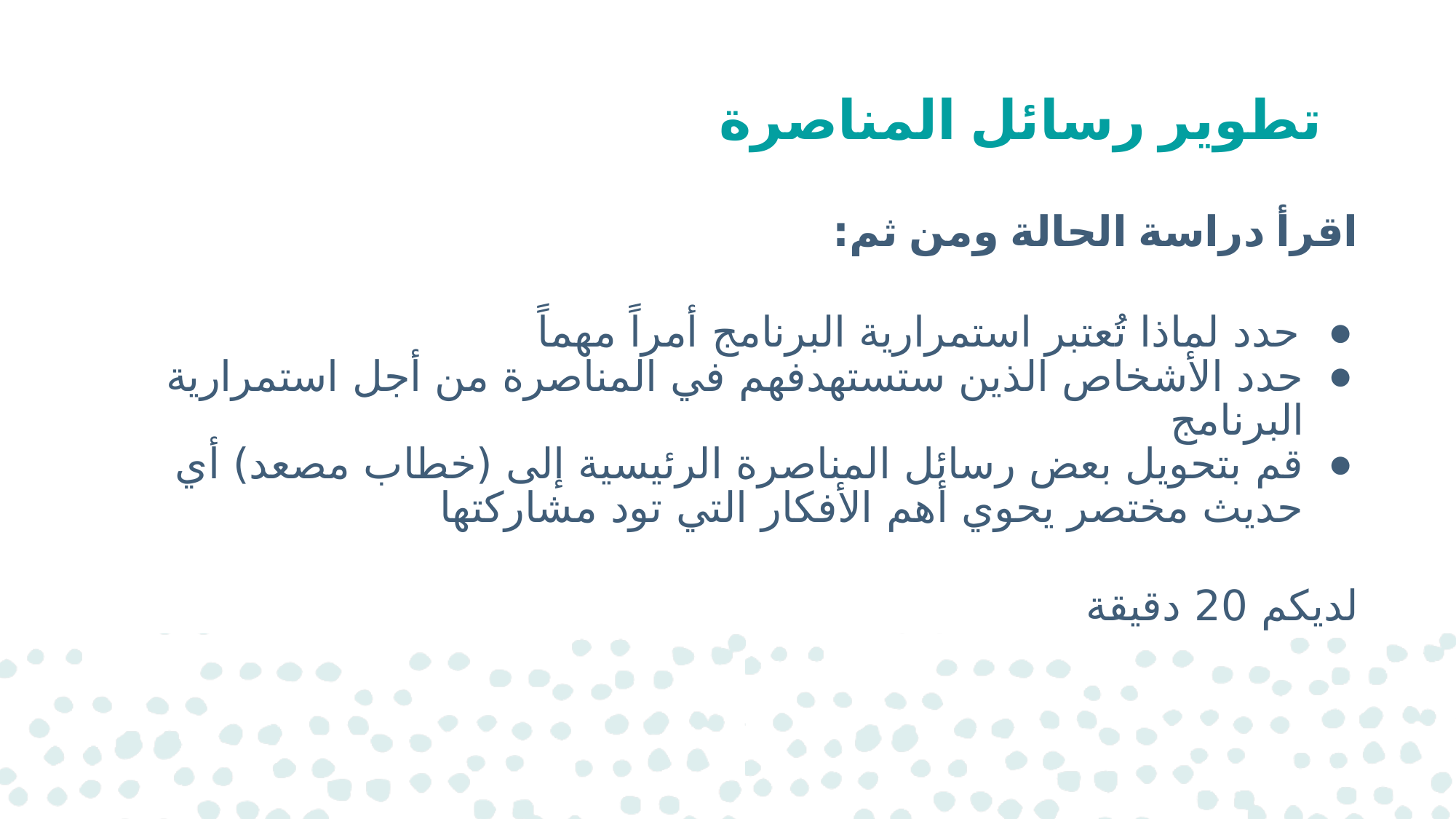

# تطوير رسائل المناصرة
اقرأ دراسة الحالة ومن ثم:

حدد لماذا تُعتبر استمرارية البرنامج أمراً مهماً
حدد الأشخاص الذين ستستهدفهم في المناصرة من أجل استمرارية البرنامج
قم بتحويل بعض رسائل المناصرة الرئيسية إلى (خطاب مصعد) أي حديث مختصر يحوي أهم الأفكار التي تود مشاركتها

لديكم 20 دقيقة